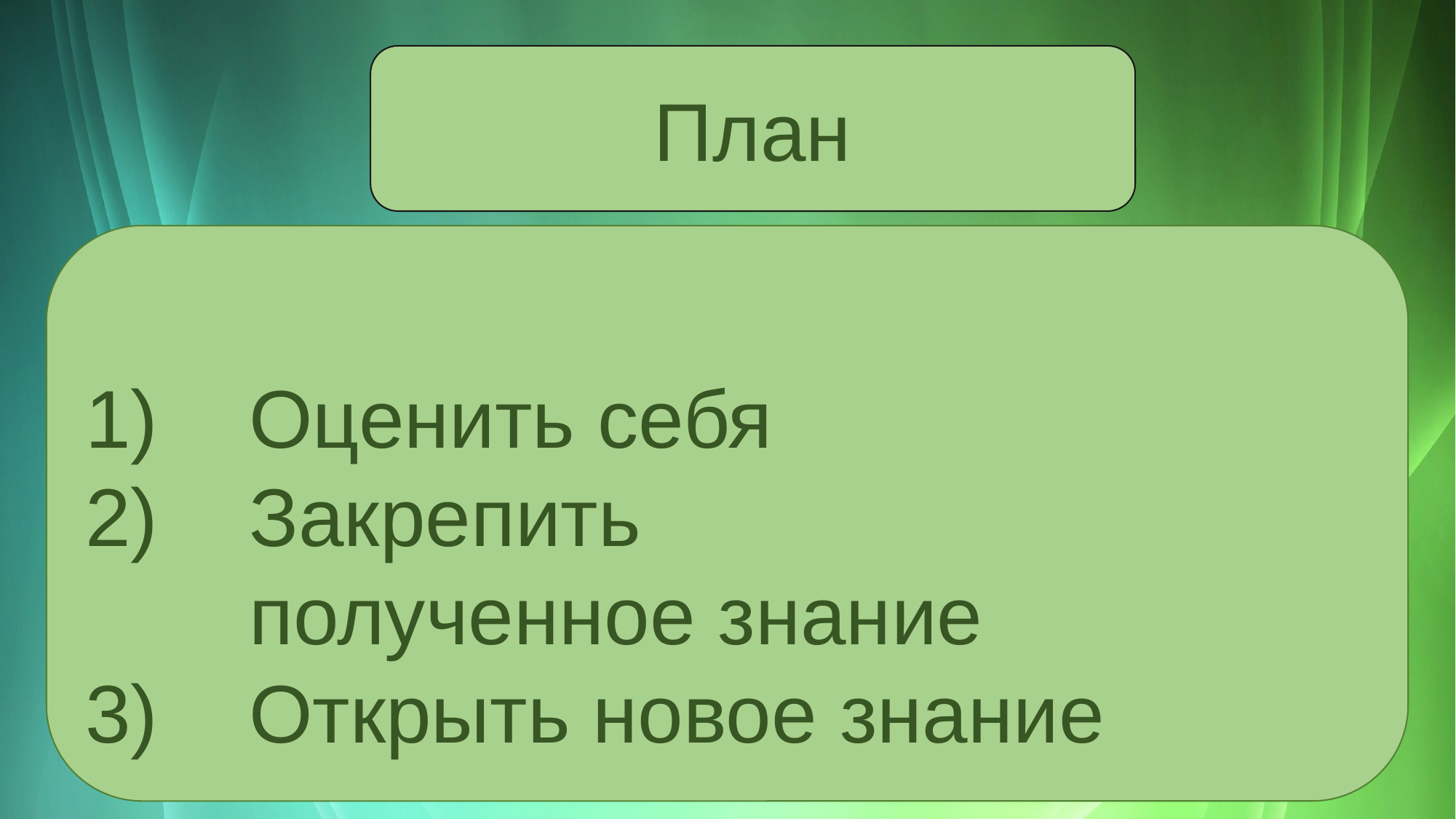

План

Оценить себя
Закрепить полученное знание
Открыть новое знание